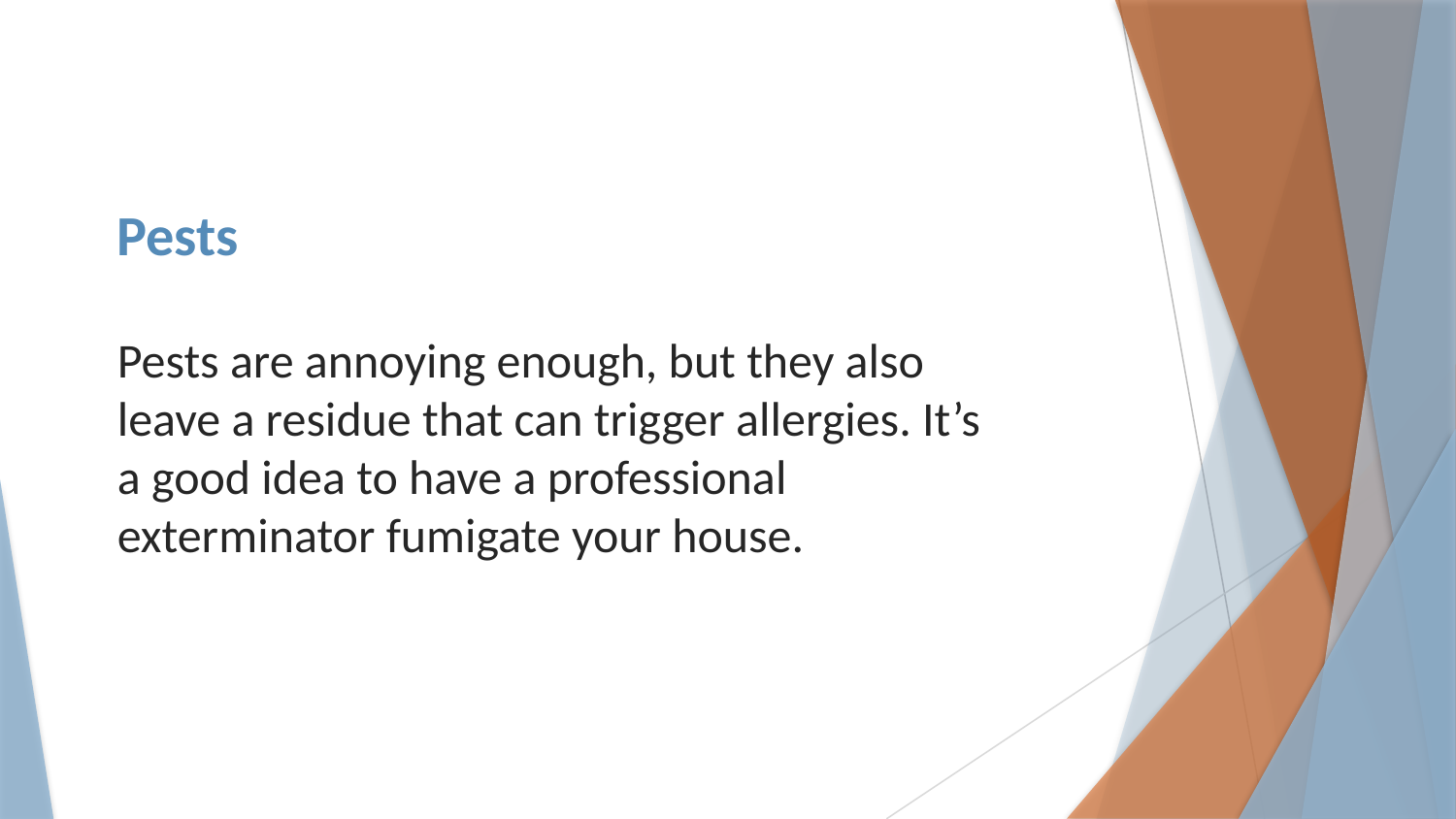

# Pests
Pests are annoying enough, but they also leave a residue that can trigger allergies. It’s a good idea to have a professional exterminator fumigate your house.